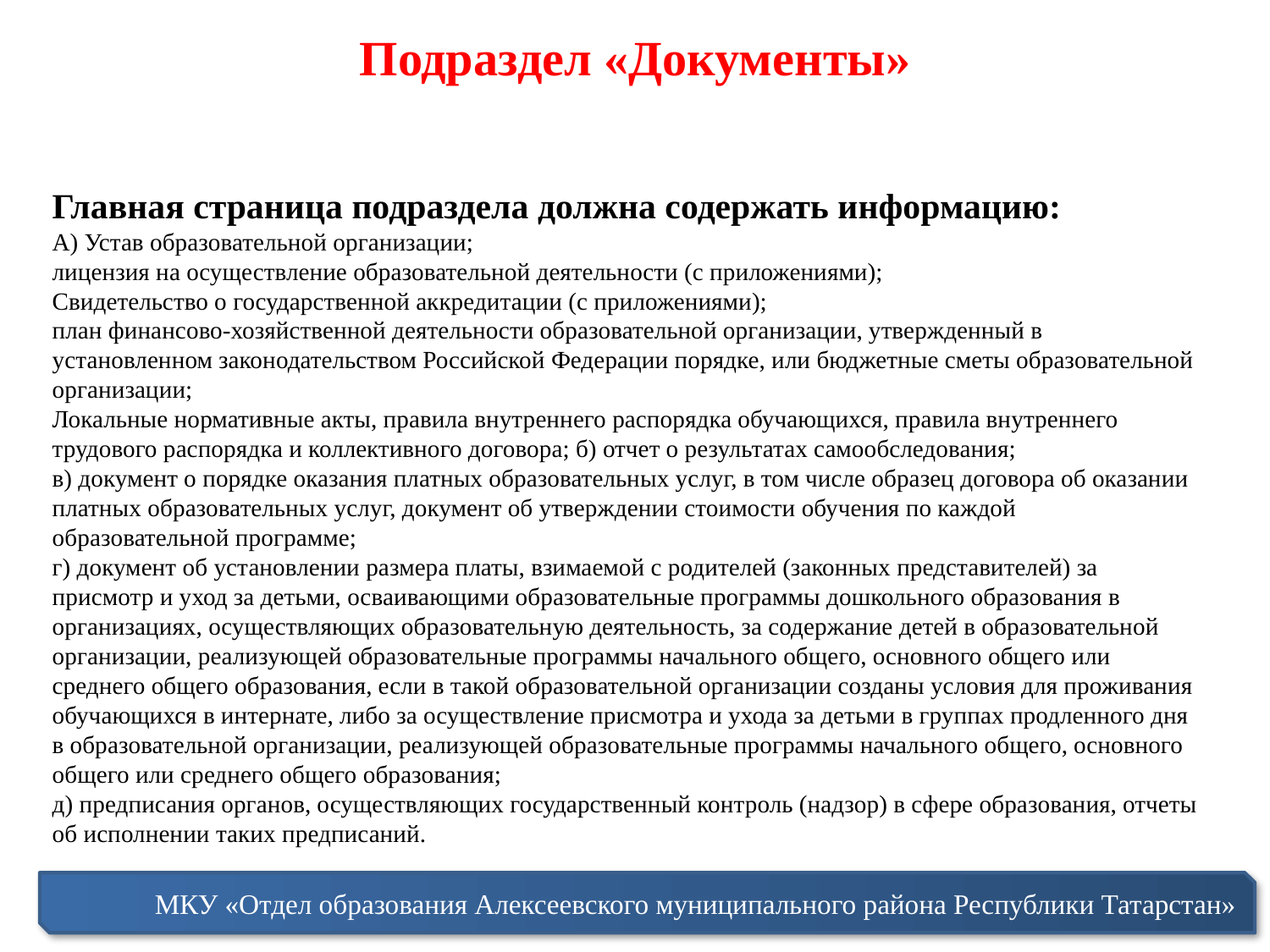

Подраздел «Документы»
Главная страница подраздела должна содержать информацию:
А) Устав образовательной организации;
лицензия на осуществление образовательной деятельности (с приложениями);
Свидетельство о государственной аккредитации (с приложениями);
план финансово-хозяйственной деятельности образовательной организации, утвержденный в установленном законодательством Российской Федерации порядке, или бюджетные сметы образовательной организации;
Локальные нормативные акты, правила внутреннего распорядка обучающихся, правила внутреннего трудового распорядка и коллективного договора; б) отчет о результатах самообследования;
в) документ о порядке оказания платных образовательных услуг, в том числе образец договора об оказании платных образовательных услуг, документ об утверждении стоимости обучения по каждой образовательной программе;
г) документ об установлении размера платы, взимаемой с родителей (законных представителей) за присмотр и уход за детьми, осваивающими образовательные программы дошкольного образования в организациях, осуществляющих образовательную деятельность, за содержание детей в образовательной организации, реализующей образовательные программы начального общего, основного общего или среднего общего образования, если в такой образовательной организации созданы условия для проживания обучающихся в интернате, либо за осуществление присмотра и ухода за детьми в группах продленного дня в образовательной организации, реализующей образовательные программы начального общего, основного общего или среднего общего образования;
д) предписания органов, осуществляющих государственный контроль (надзор) в сфере образования, отчеты об исполнении таких предписаний.

МКУ «Отдел образования Алексеевского муниципального района Республики Татарстан»